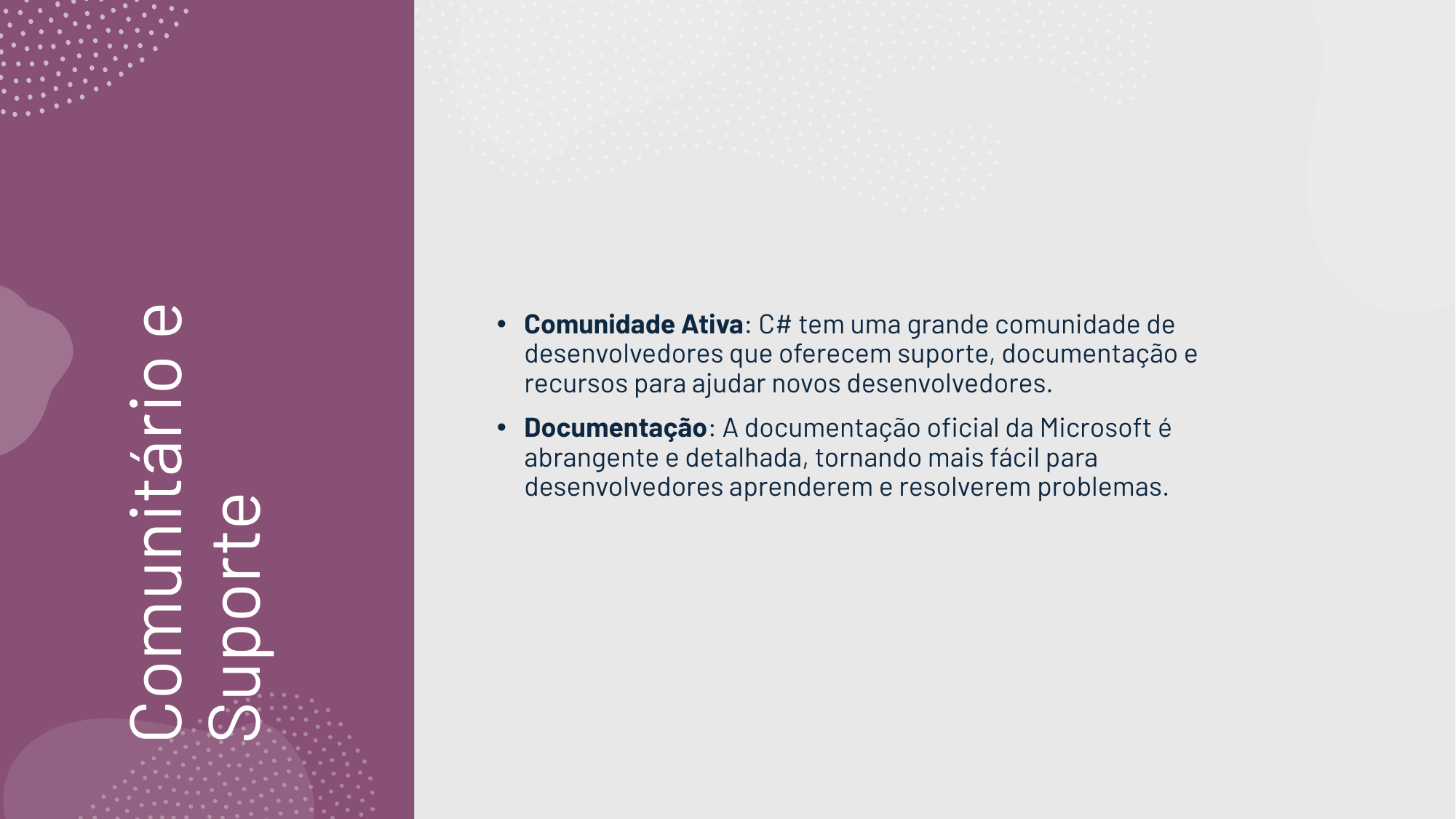

Comunidade Ativa: C# tem uma grande comunidade de desenvolvedores que oferecem suporte, documentação e recursos para ajudar novos desenvolvedores.
Documentação: A documentação oficial da Microsoft é abrangente e detalhada, tornando mais fácil para desenvolvedores aprenderem e resolverem problemas.
# Comunitário e Suporte